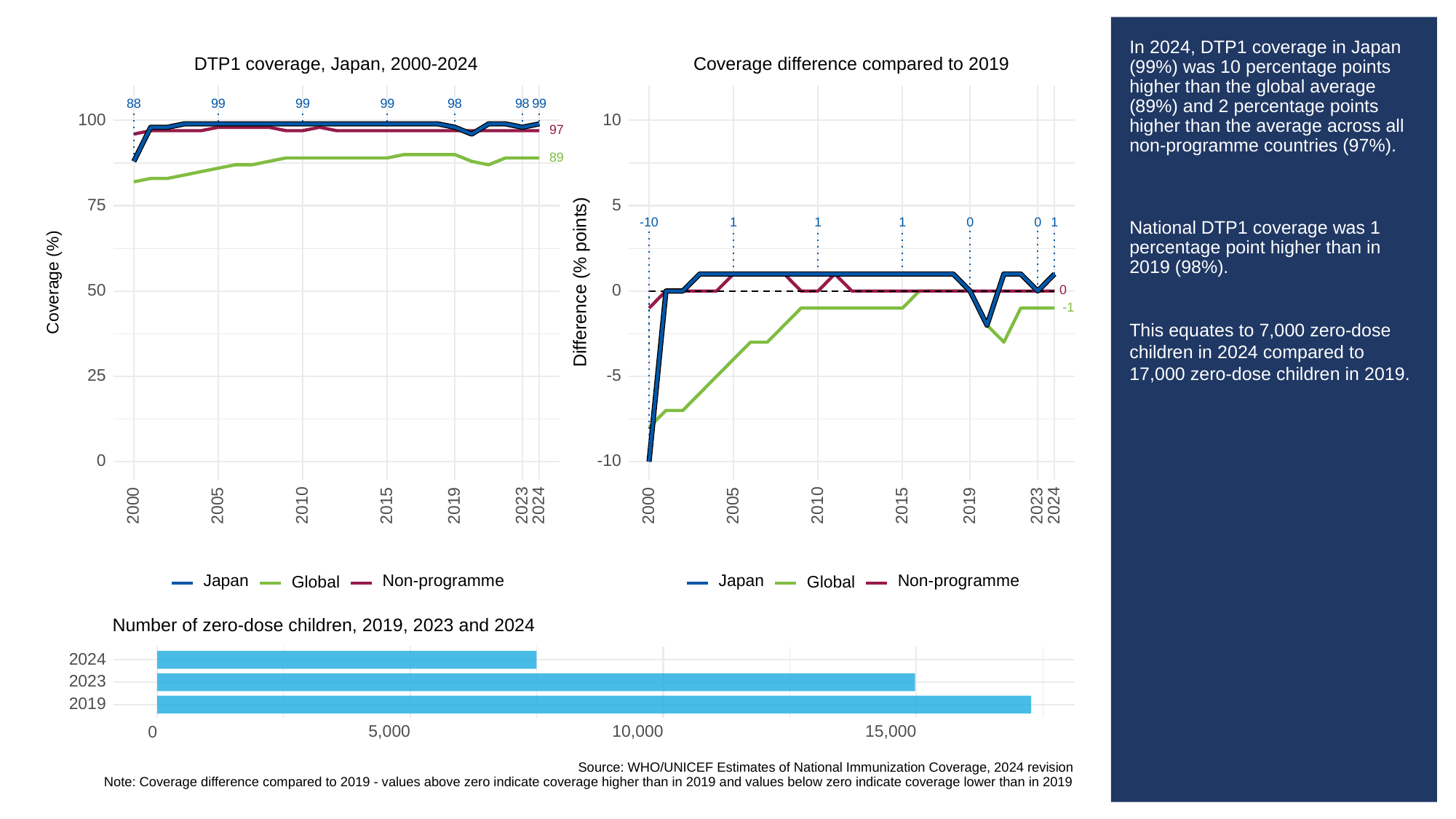

# In 2024, DTP1 coverage in Japan (99%) was 10 percentage points higher than the global average (89%) and 2 percentage points higher than the average across all non-programme countries (97%).

National DTP1 coverage was 1 percentage point higher than in 2019 (98%).

This equates to 7,000 zero-dose children in 2024 compared to 17,000 zero-dose children in 2019.

Coverage difference compared to 2019
DTP1 coverage, Japan, 2000-2024

88
99
99
99
98
98
99

100
10

97

89

75
5

-10
0
0
1
1
1
1

Difference (% points)

Coverage (%)
50
0
0

-1

25
-5

0
-10

2023
2023
2000
2005
2010
2015
2019
2024
2000
2005
2010
2015
2019
2024
Non-programme
Non-programme
Japan
Japan
Global
Global

Number of zero-dose children, 2019, 2023 and 2024

2024

2023

2019

5,000
10,000
15,000
0
Source: WHO/UNICEF Estimates of National Immunization Coverage, 2024 revision
Note: Coverage difference compared to 2019 - values above zero indicate coverage higher than in 2019 and values below zero indicate coverage lower than in 2019